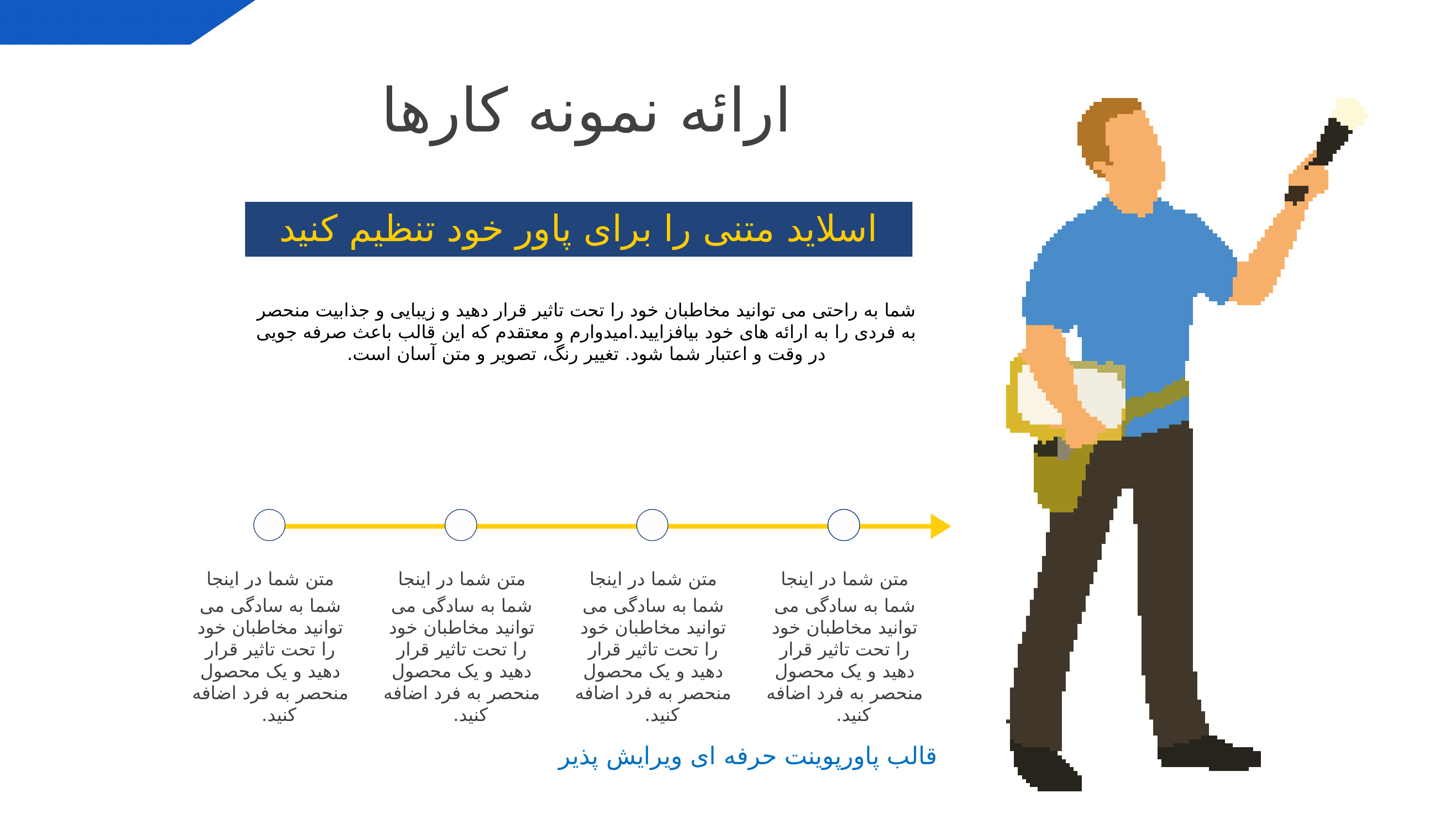

ارائه نمونه کارها

اسلاید متنی را برای پاور خود تنظیم کنید
شما به راحتی می توانید مخاطبان خود را تحت تاثیر قرار دهید و زیبایی و جذابیت منحصر به فردی را به ارائه های خود بیافزایید.امیدوارم و معتقدم که این قالب باعث صرفه جویی در وقت و اعتبار شما شود. تغییر رنگ، تصویر و متن آسان است.

متن شما در اینجا
متن شما در اینجا
متن شما در اینجا
متن شما در اینجا
شما به سادگی می توانید مخاطبان خود را تحت تاثیر قرار دهید و یک محصول منحصر به فرد اضافه کنید.
شما به سادگی می توانید مخاطبان خود را تحت تاثیر قرار دهید و یک محصول منحصر به فرد اضافه کنید.
شما به سادگی می توانید مخاطبان خود را تحت تاثیر قرار دهید و یک محصول منحصر به فرد اضافه کنید.
شما به سادگی می توانید مخاطبان خود را تحت تاثیر قرار دهید و یک محصول منحصر به فرد اضافه کنید.
قالب پاورپوینت حرفه ای ویرایش پذیر